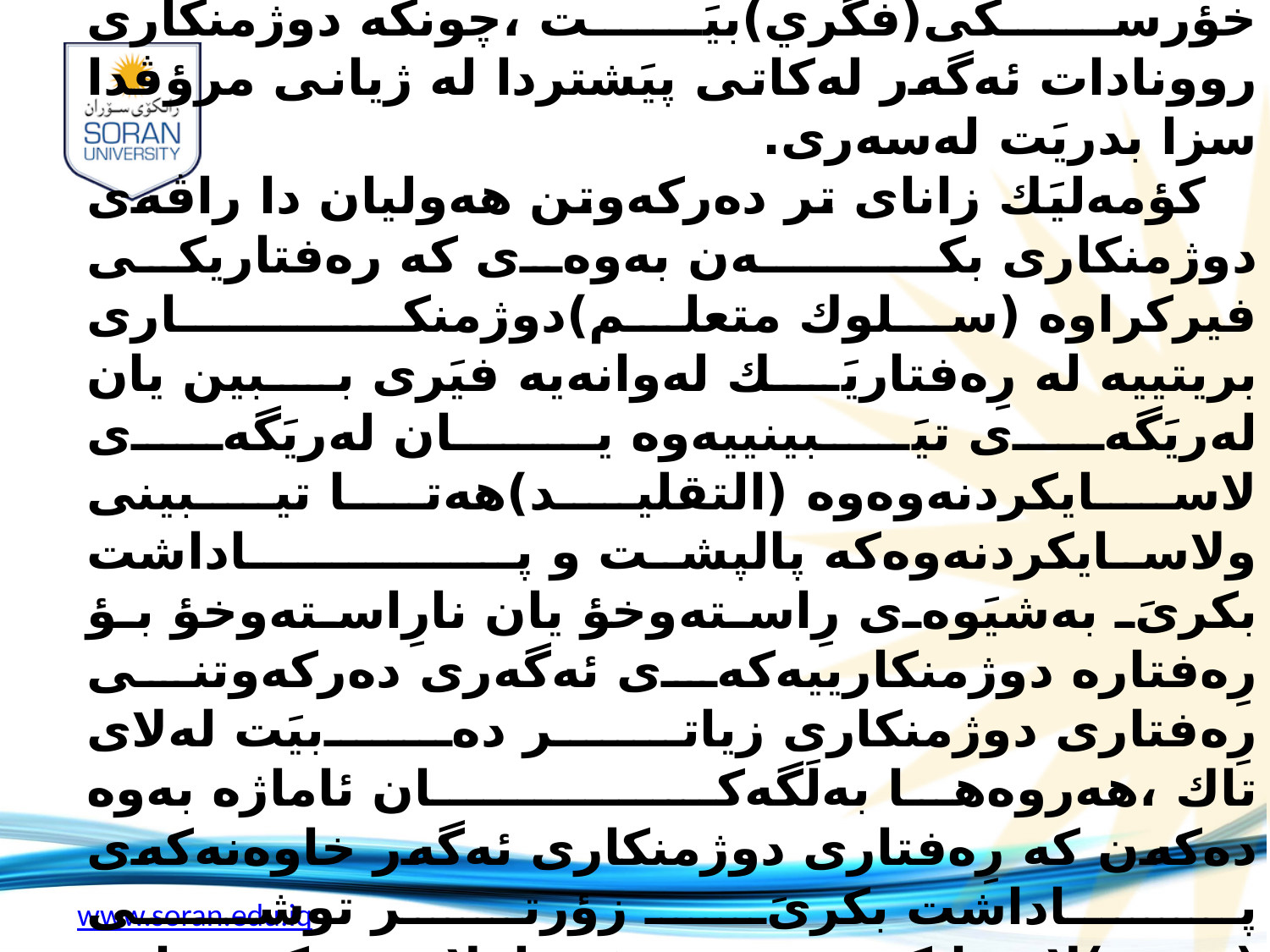

له‌به‌ر ئه‌وه‌ ئه‌م كؤمه‌لَه‌ ده‌رباره‌ى دوژمنكارى گريمانه‌يان كردووه‌ بـــــــــه‌وه‌ى كه‌ دوژمنكارى بريتييه‌ له‌ رِه‌تكردنه‌وه‌ى كرداريَكى (رد فعل)به‌هيَز بؤ نوشستـــــــــــى ،ناكريَت خؤرسكى(فگري)بيَت ،چونكه‌ دوژمنكارى روونادات ئه‌گه‌ر له‌كاتى پيَشتردا له‌ ژيانى مرؤڤدا سزا بدريَت له‌سه‌رى.
   كؤمه‌ليَك زاناى تر ده‌ركه‌وتن هه‌وليان دا راڤه‌ى دوژمنكارى بكــــــــه‌ن به‌وه‌ى كه‌ ره‌فتاريكى فيركراوه‌ (سلوك متعلم)دوژمنكــــــــــارى بريتييه‌ له‌ رِه‌فتاريَك له‌وانه‌يه‌ فيَرى ببين يان له‌ريَگه‌ى تيَبينييه‌وه‌ يـــان له‌ريَگه‌ى لاسايكردنه‌وه‌وه‌ (التقليد)هه‌تا تيبينى ولاسايكردنه‌وه‌كه‌ پالپشت و پــــــــــــــاداشت بكرىَ به‌شيَوه‌ى رِاسته‌وخؤ يان نارِاسته‌وخؤ بؤ رِه‌فتاره‌ دوژمنكارييه‌كه‌ى ئه‌گه‌رى ده‌ركه‌وتنى رِه‌فتارى دوژمنكارى زياتر ده‌بيَت له‌لاى تاك ،هه‌روه‌ها به‌لَگه‌كــــــــــــــان ئاماژه‌ به‌وه‌ ده‌كه‌ن كه‌ رِه‌فتارى دوژمنكارى ئه‌گه‌ر خاوه‌نه‌كه‌ى پـــاداشت بكرىَ زؤرتر توشى (عرچه‌)لاسايكردنه‌وه‌ ده‌بيَت له‌لايه‌ن كه‌سانى تره‌وه‌ به‌ تايبه‌ت مندالاَن.
  ئه‌زموونه‌كانى ئه‌لبيرت باندؤرا له‌سالَى 1977 كه‌ يه‌كيَكه‌ له‌ به‌نــاوبانگ ترين ئه‌و كه‌سانه‌ى له‌م بواره‌دا كار